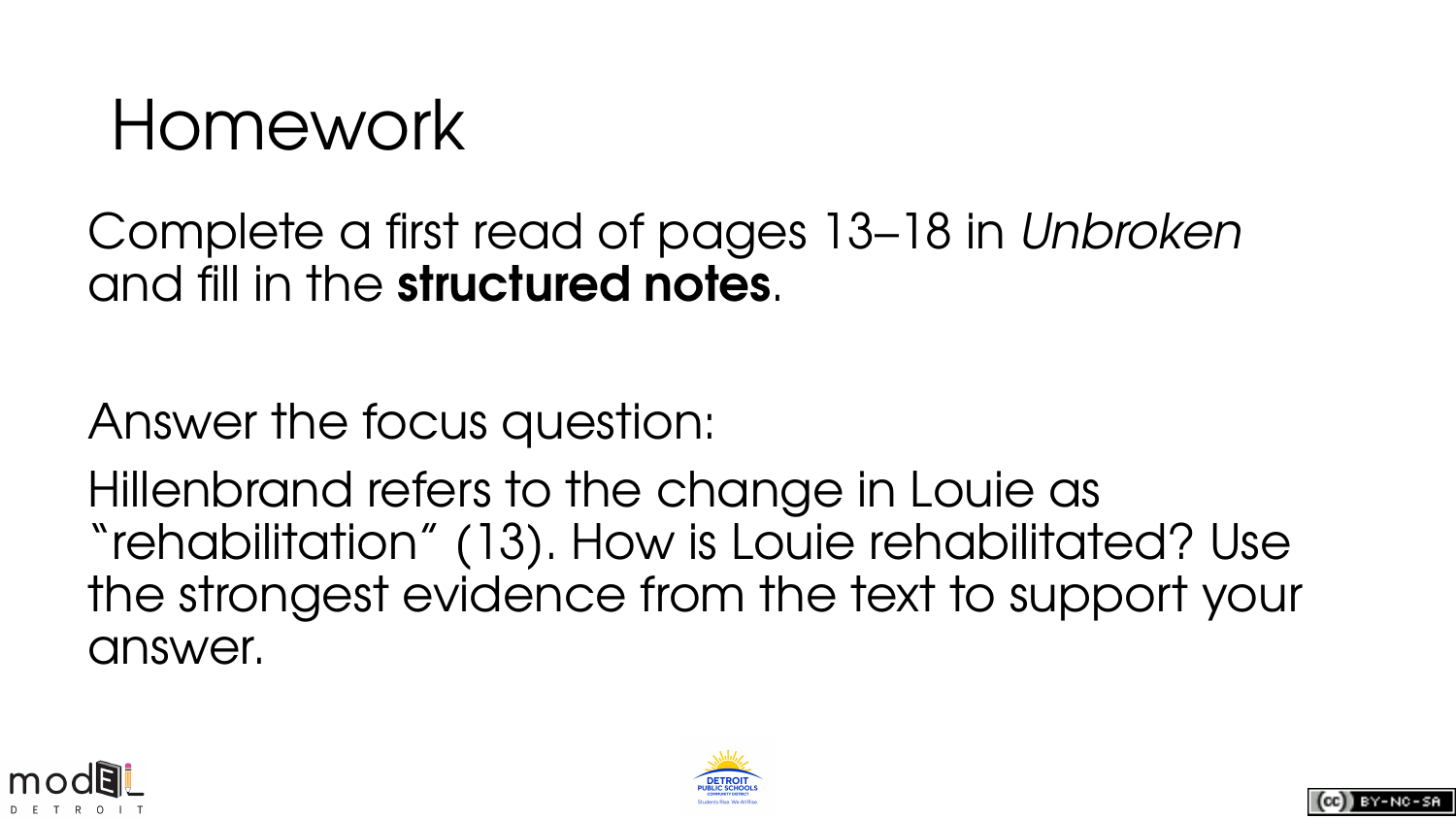

# Homework
Complete a first read of pages 13–18 in Unbroken and fill in the structured notes.

Answer the focus question:
Hillenbrand refers to the change in Louie as “rehabilitation” (13). How is Louie rehabilitated? Use the strongest evidence from the text to support your answer.